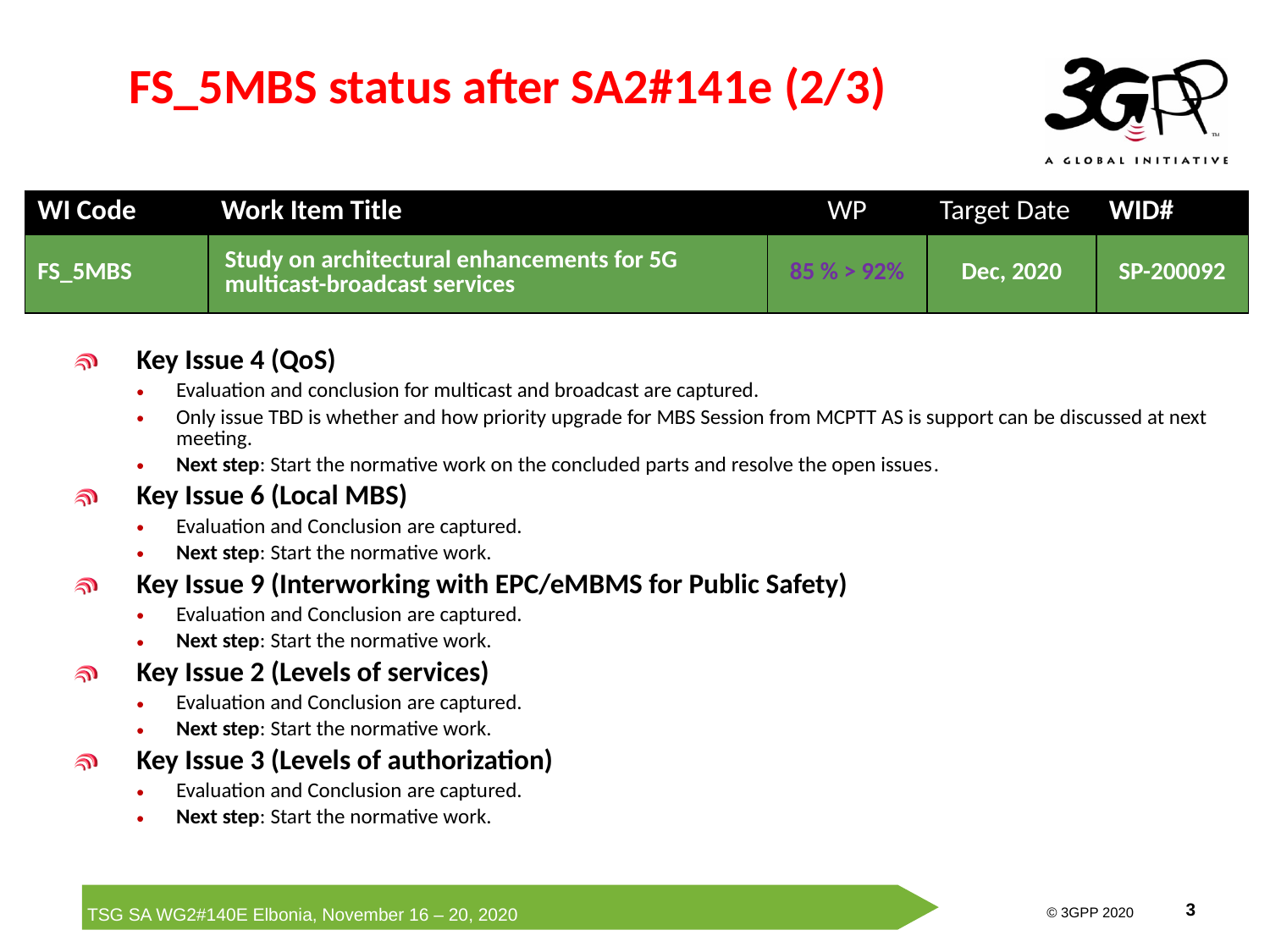

# FS_5MBS status after SA2#141e (2/3)
| WI Code | Work Item Title | WP | Target Date | WID# |
| --- | --- | --- | --- | --- |
| FS\_5MBS | Study on architectural enhancements for 5G multicast-broadcast services | 85 % > 92% | Dec, 2020 | SP-200092 |
Key Issue 4 (QoS)
Evaluation and conclusion for multicast and broadcast are captured.
Only issue TBD is whether and how priority upgrade for MBS Session from MCPTT AS is support can be discussed at next meeting.
Next step: Start the normative work on the concluded parts and resolve the open issues.
Key Issue 6 (Local MBS)
Evaluation and Conclusion are captured.
Next step: Start the normative work.
Key Issue 9 (Interworking with EPC/eMBMS for Public Safety)
Evaluation and Conclusion are captured.
Next step: Start the normative work.
Key Issue 2 (Levels of services)
Evaluation and Conclusion are captured.
Next step: Start the normative work.
Key Issue 3 (Levels of authorization)
Evaluation and Conclusion are captured.
Next step: Start the normative work.